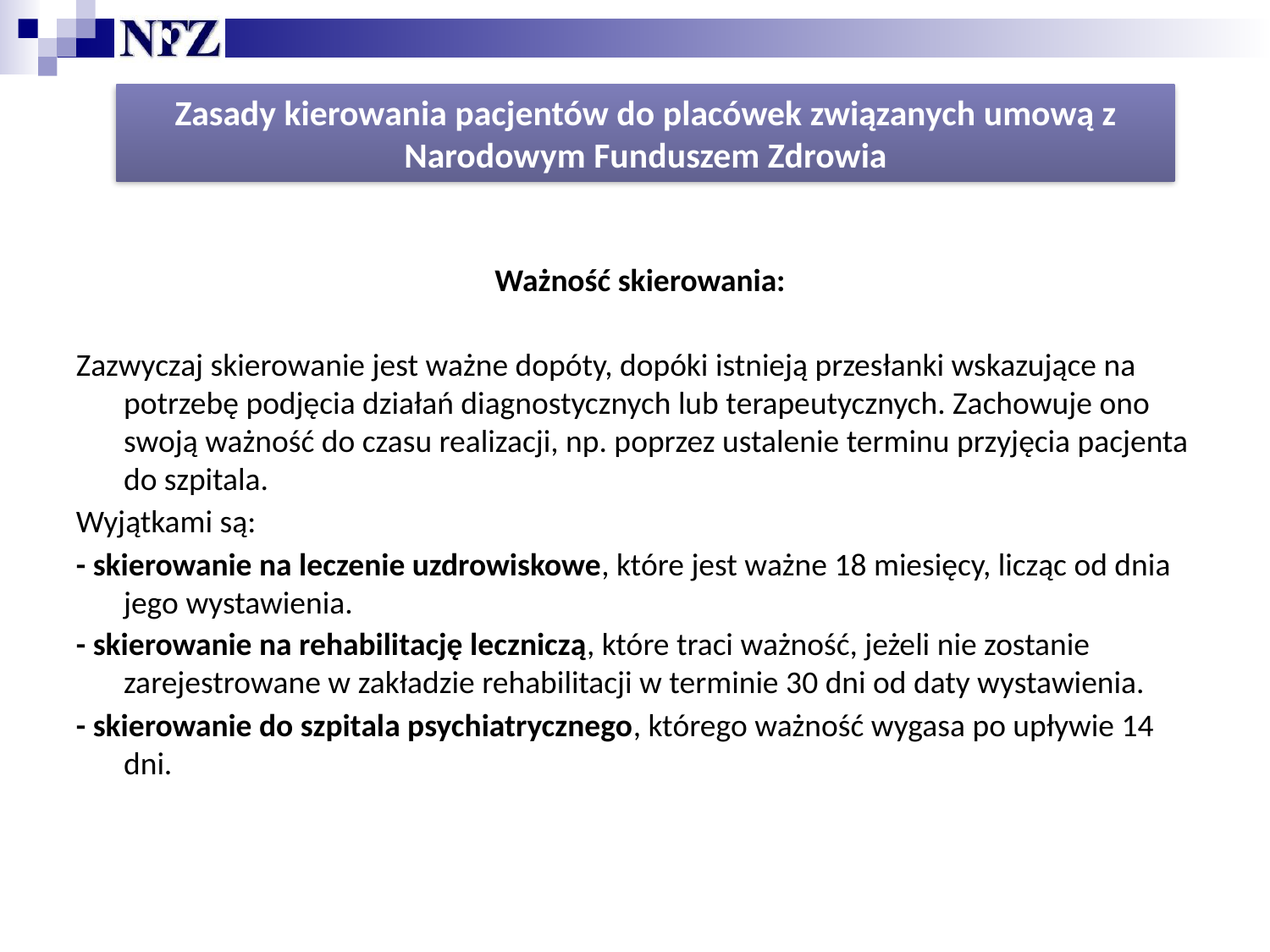

Zasady kierowania pacjentów do placówek związanych umową z Narodowym Funduszem Zdrowia
Ważność skierowania:

Zazwyczaj skierowanie jest ważne dopóty, dopóki istnieją przesłanki wskazujące na potrzebę podjęcia działań diagnostycznych lub terapeutycznych. Zachowuje ono swoją ważność do czasu realizacji, np. poprzez ustalenie terminu przyjęcia pacjenta do szpitala.
Wyjątkami są:
- skierowanie na leczenie uzdrowiskowe, które jest ważne 18 miesięcy, licząc od dnia jego wystawienia.
- skierowanie na rehabilitację leczniczą, które traci ważność, jeżeli nie zostanie zarejestrowane w zakładzie rehabilitacji w terminie 30 dni od daty wystawienia.
- skierowanie do szpitala psychiatrycznego, którego ważność wygasa po upływie 14 dni.